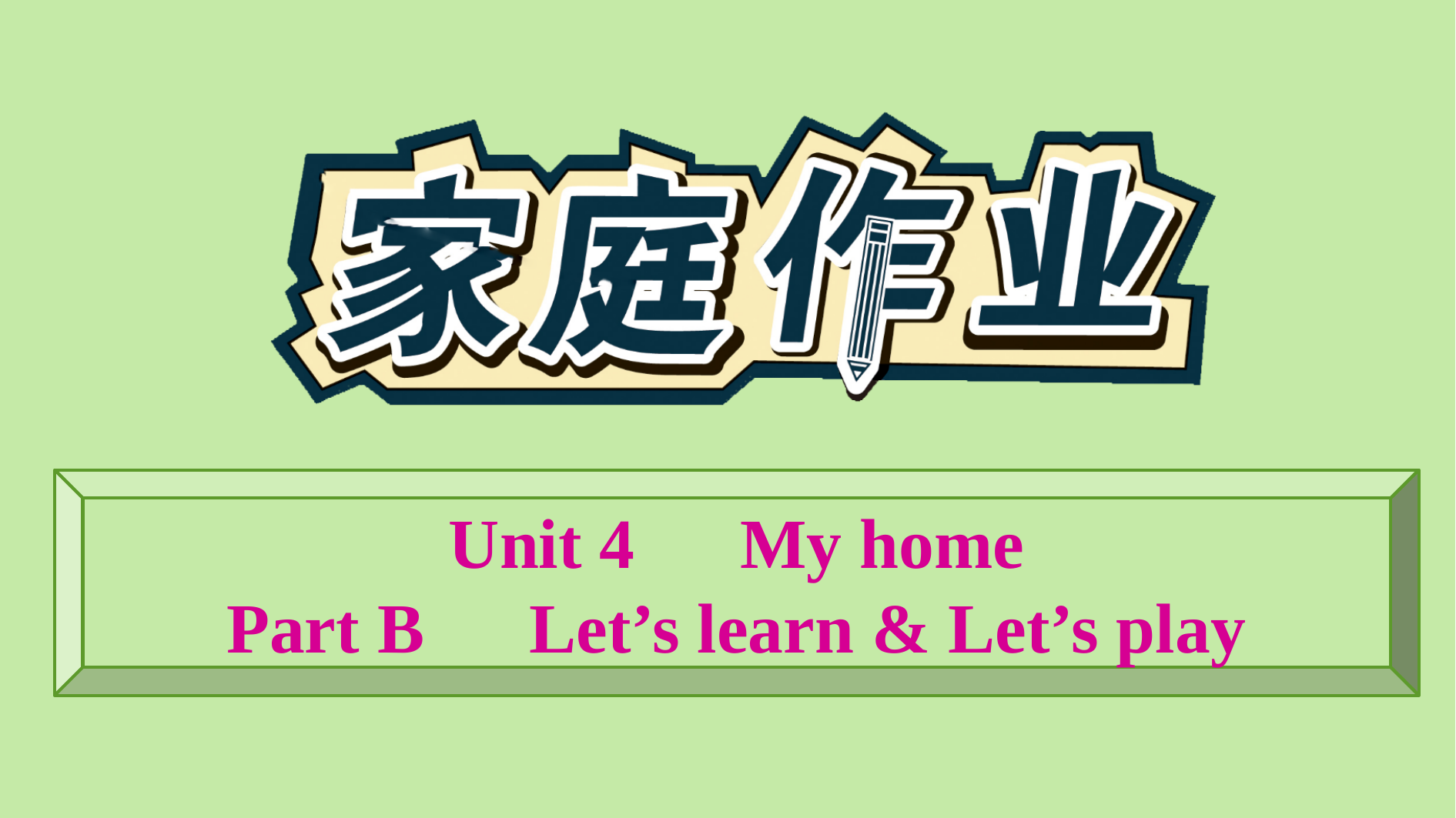

Unit 4　My home
Part B　Let’s learn & Let’s play